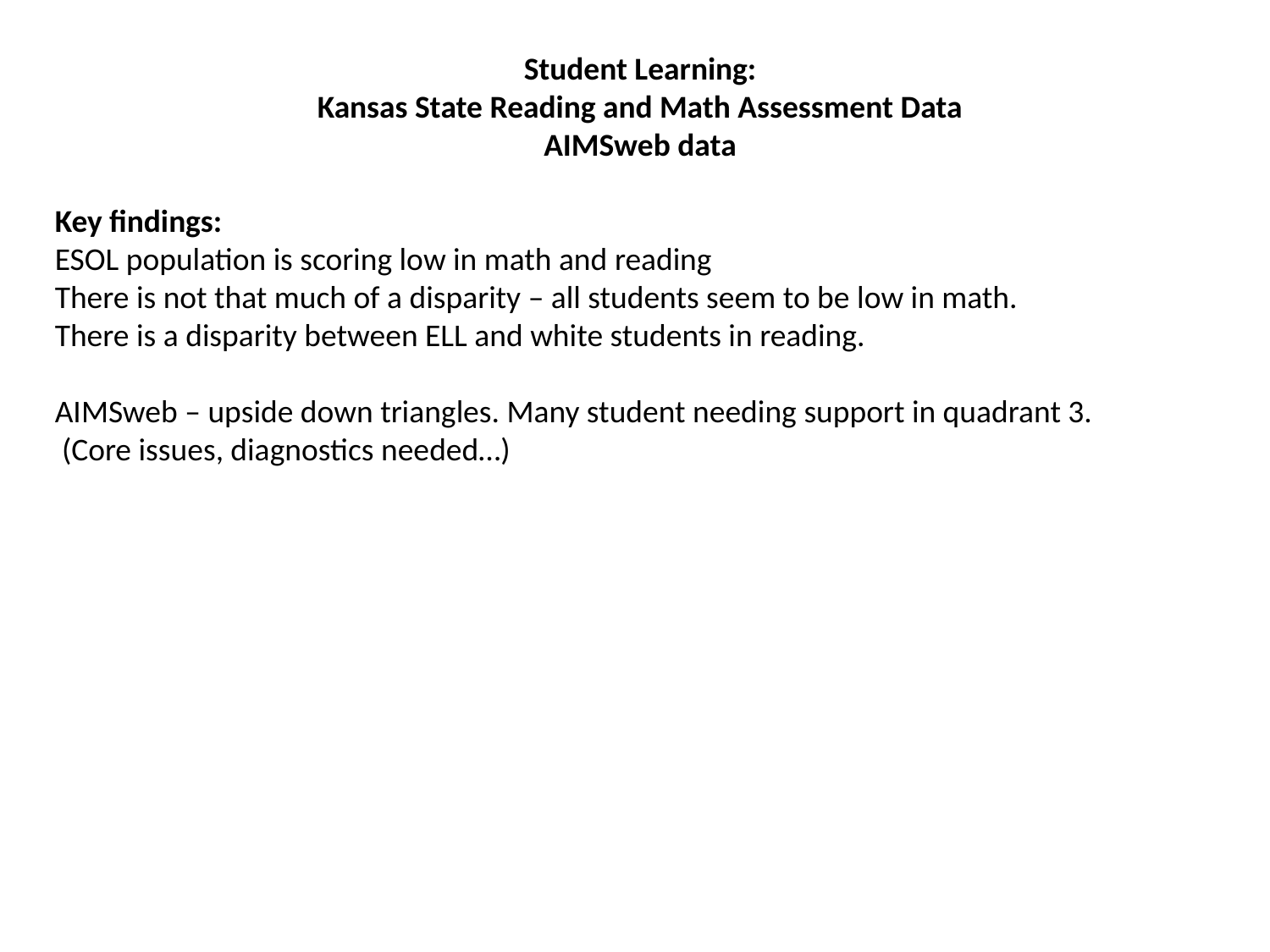

Student Learning:
Kansas State Reading and Math Assessment Data
AIMSweb data

Key findings:
ESOL population is scoring low in math and reading
There is not that much of a disparity – all students seem to be low in math.
There is a disparity between ELL and white students in reading.

AIMSweb – upside down triangles. Many student needing support in quadrant 3.
 (Core issues, diagnostics needed…)